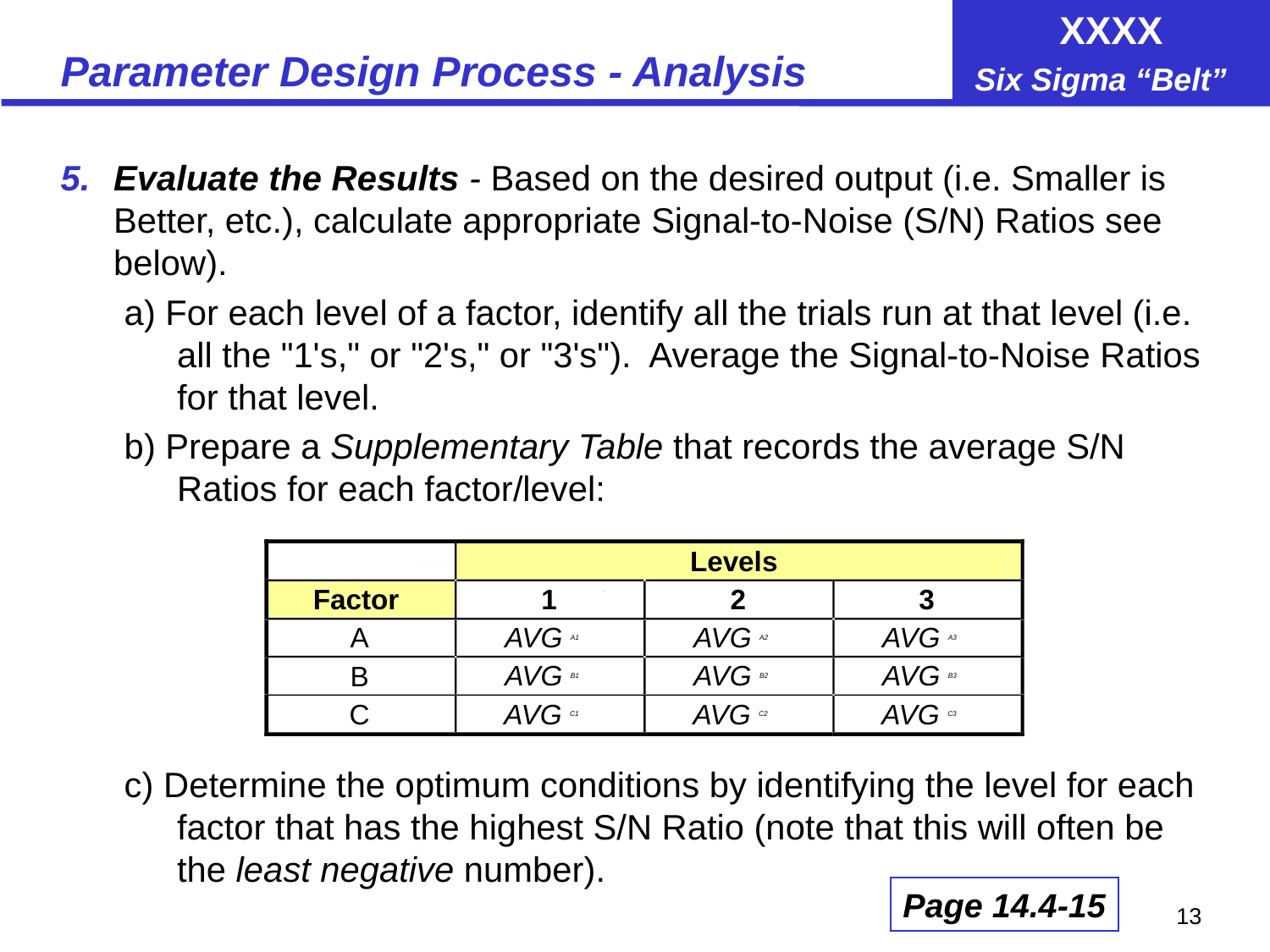

# Parameter Design Process - Analysis
Evaluate the Results - Based on the desired output (i.e. Smaller is Better, etc.), calculate appropriate Signal-to-Noise (S/N) Ratios see below).
a) For each level of a factor, identify all the trials run at that level (i.e. all the "1's," or "2's," or "3's").  Average the Signal-to-Noise Ratios for that level.
b) Prepare a Supplementary Table that records the average S/N Ratios for each factor/level:

c) Determine the optimum conditions by identifying the level for each factor that has the highest S/N Ratio (note that this will often be the least negative number).

Levels

Factor

1

2

3

A

AVG

AVG

AVG

A1
A2
A3

AVG

AVG

AVG

B

B1
B2
B3

C

AVG

AVG

AVG

C1
C2
C3

Page 14.4-15